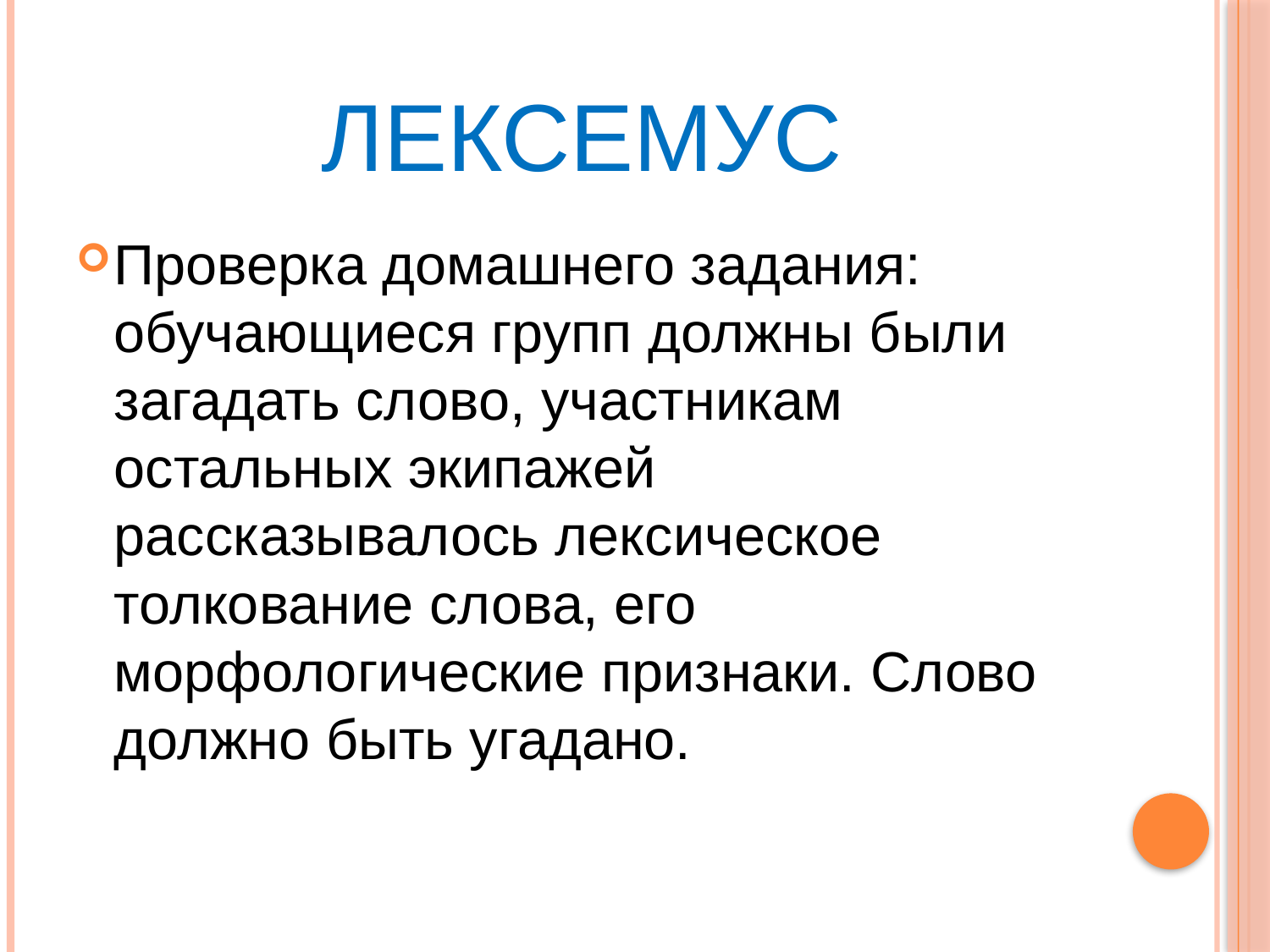

# лексемус
Проверка домашнего задания:  обучающиеся групп должны были загадать слово, участникам остальных экипажей рассказывалось лексическое толкование слова, его морфологические признаки. Слово должно быть угадано.